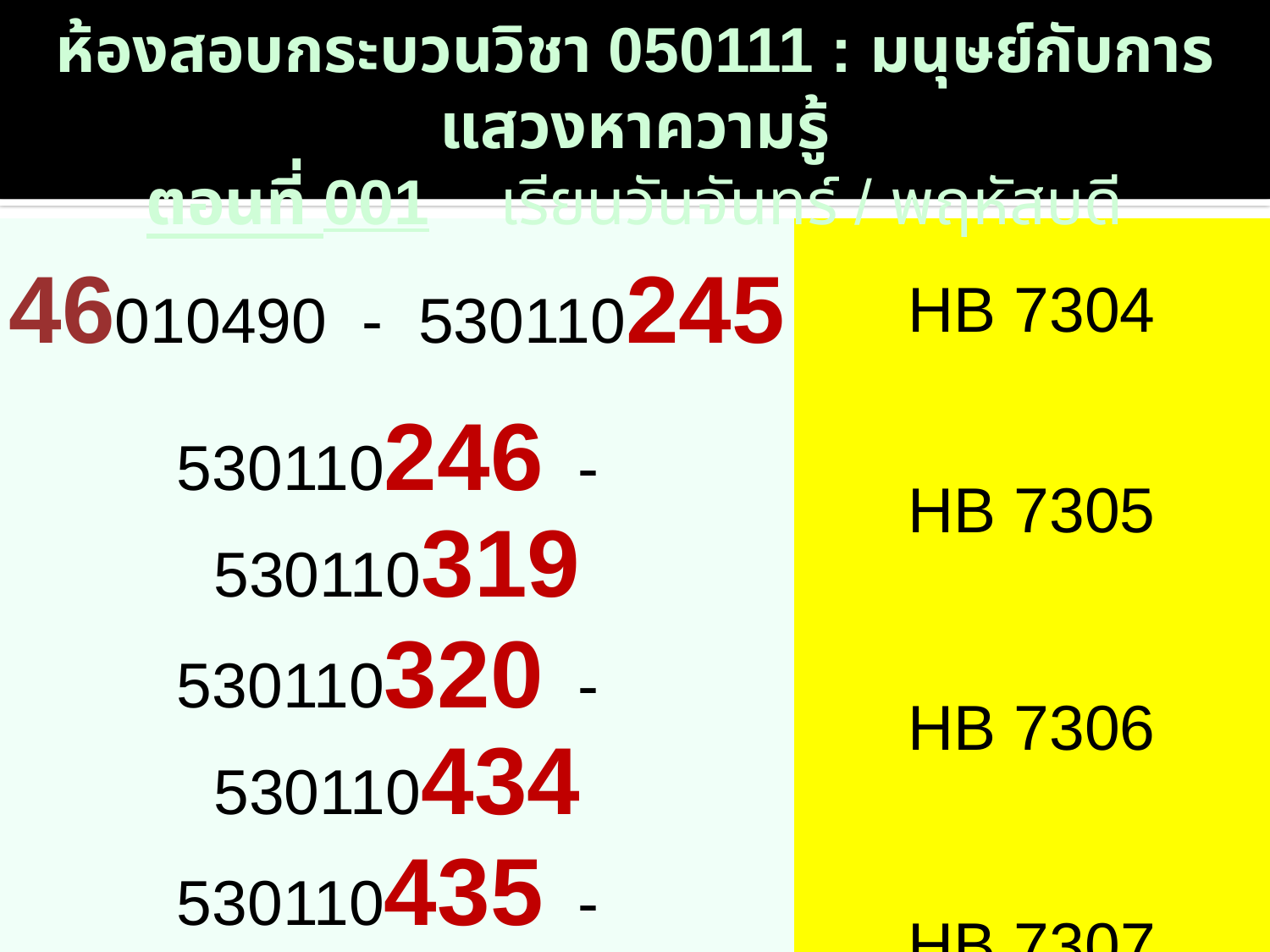

ห้องสอบกระบวนวิชา 050111 : มนุษย์กับการแสวงหาความรู้
ตอนที่ 001    เรียนวันจันทร์ / พฤหัสบดี
| 46010490 - 530110245 | HB 7304 |
| --- | --- |
| 530110246 - 530110319 | HB 7305 |
| 530110320 - 530110434 | HB 7306 |
| 530110435 - 530110547 | HB 7307 |